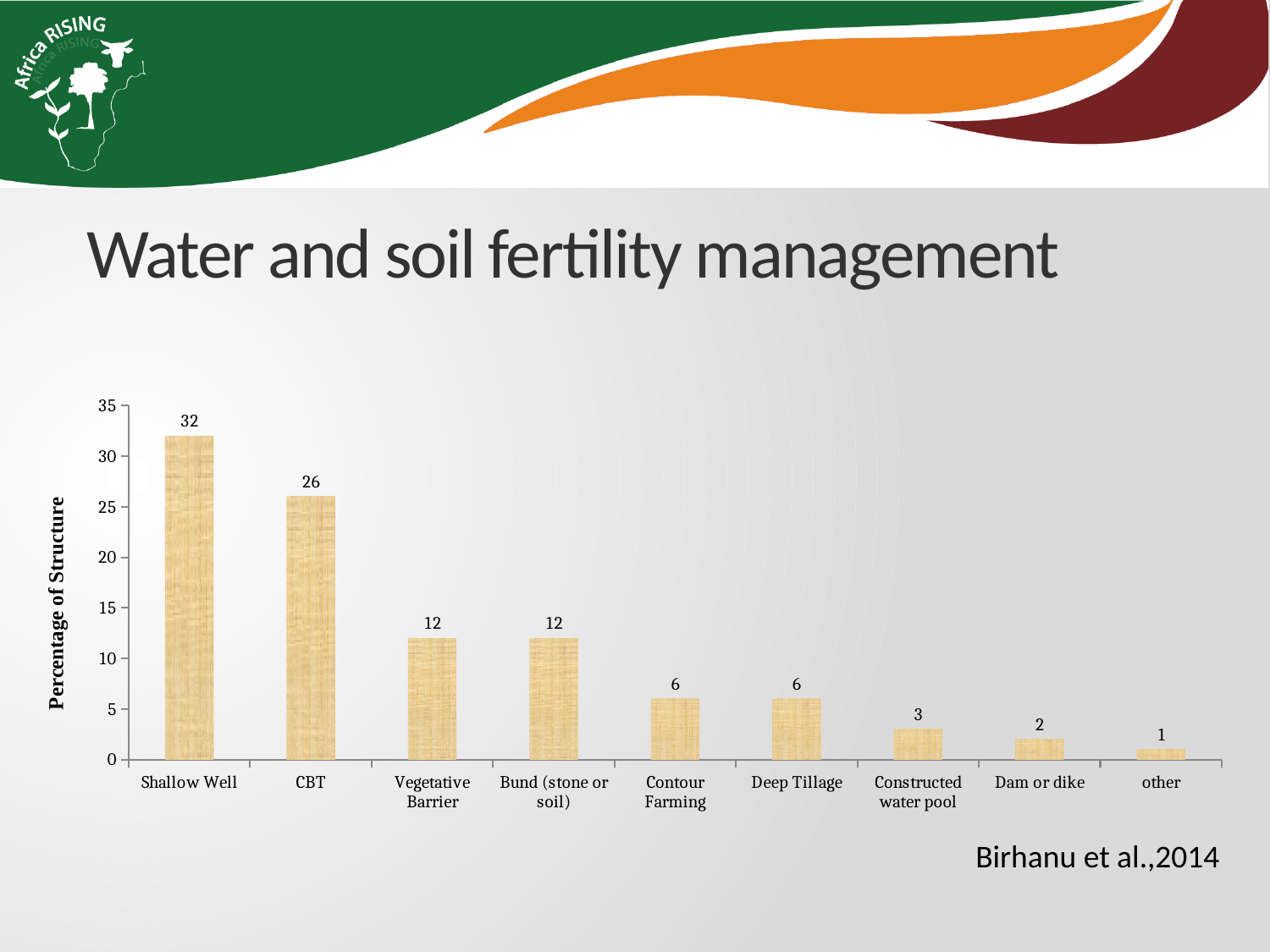

# Water and soil fertility management

### Chart

| Category | % of Structure |
|---|---|
| Shallow Well | 32.0 |
| CBT | 26.0 |
| Vegetative Barrier | 12.0 |
| Bund (stone or soil) | 12.0 |
| Contour Farming | 6.0 |
| Deep Tillage | 6.0 |
| Constructed water pool | 3.0 |
| Dam or dike | 2.0 |
| other | 1.0 |
Birhanu et al.,2014